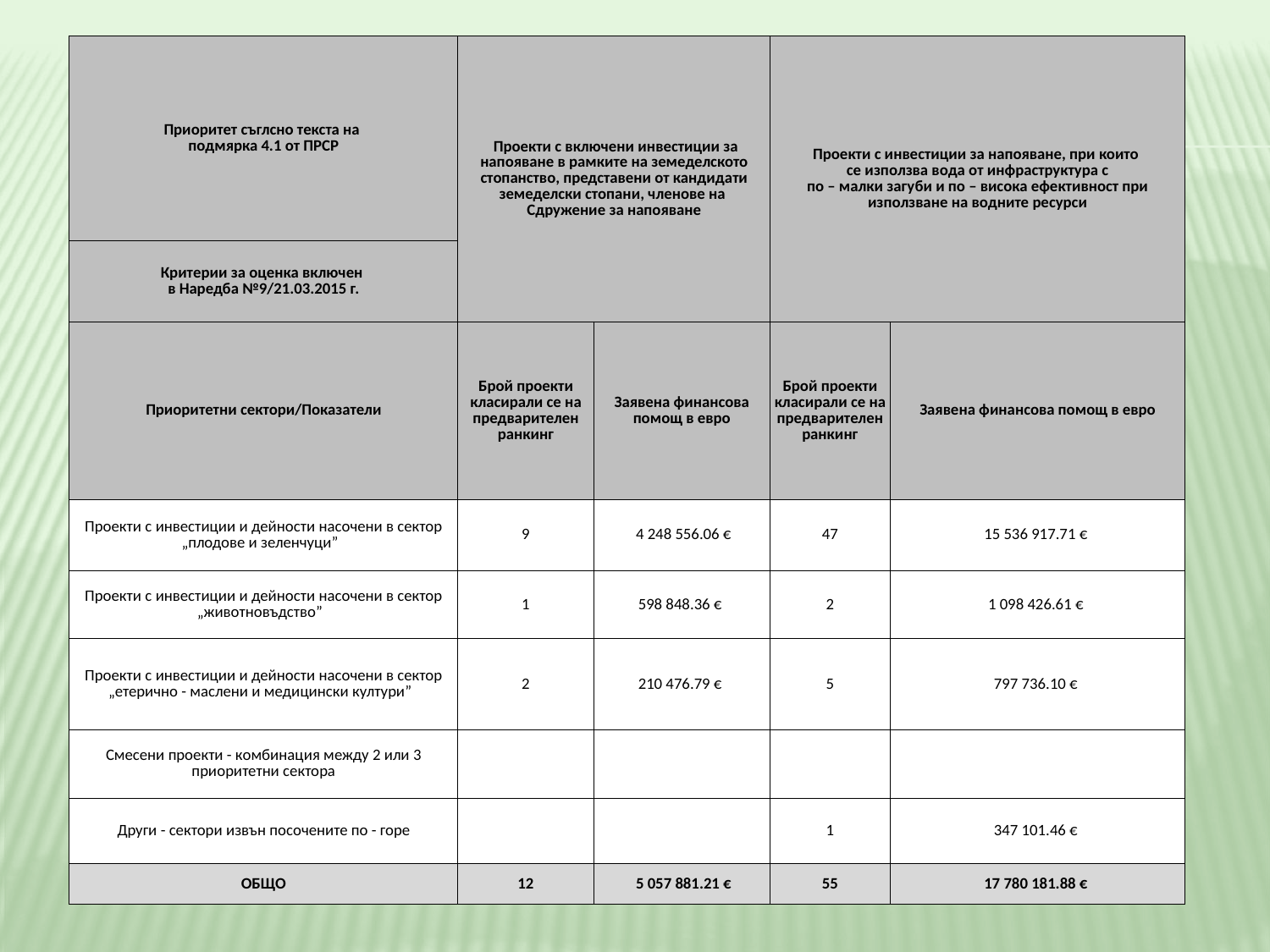

| Приоритет съглсно текста на подмярка 4.1 от ПРСР | Проекти с включени инвестиции за напояване в рамките на земеделското стопанство, представени от кандидати земеделски стопани, членове на Сдружение за напояване |  | Проекти с инвестиции за напояване, при които се използва вода от инфраструктура с по – малки загуби и по – висока ефективност при използване на водните ресурси |  |
| --- | --- | --- | --- | --- |
| Критерии за оценка включен в Наредба №9/21.03.2015 г. |  |  |  |  |
| Приоритетни сектори/Показатели | Брой проекти класирали се на предварителен ранкинг | Заявена финансова помощ в евро | Брой проекти класирали се на предварителен ранкинг | Заявена финансова помощ в евро |
| Проекти с инвестиции и дейности насочени в сектор „плодове и зеленчуци” | 9 | 4 248 556.06 € | 47 | 15 536 917.71 € |
| Проекти с инвестиции и дейности насочени в сектор „животновъдство” | 1 | 598 848.36 € | 2 | 1 098 426.61 € |
| Проекти с инвестиции и дейности насочени в сектор „етерично - маслени и медицински култури” | 2 | 210 476.79 € | 5 | 797 736.10 € |
| Смесени проекти - комбинация между 2 или 3 приоритетни сектора |  |  |  |  |
| Други - сектори извън посочените по - горе |  |  | 1 | 347 101.46 € |
| ОБЩО | 12 | 5 057 881.21 € | 55 | 17 780 181.88 € |